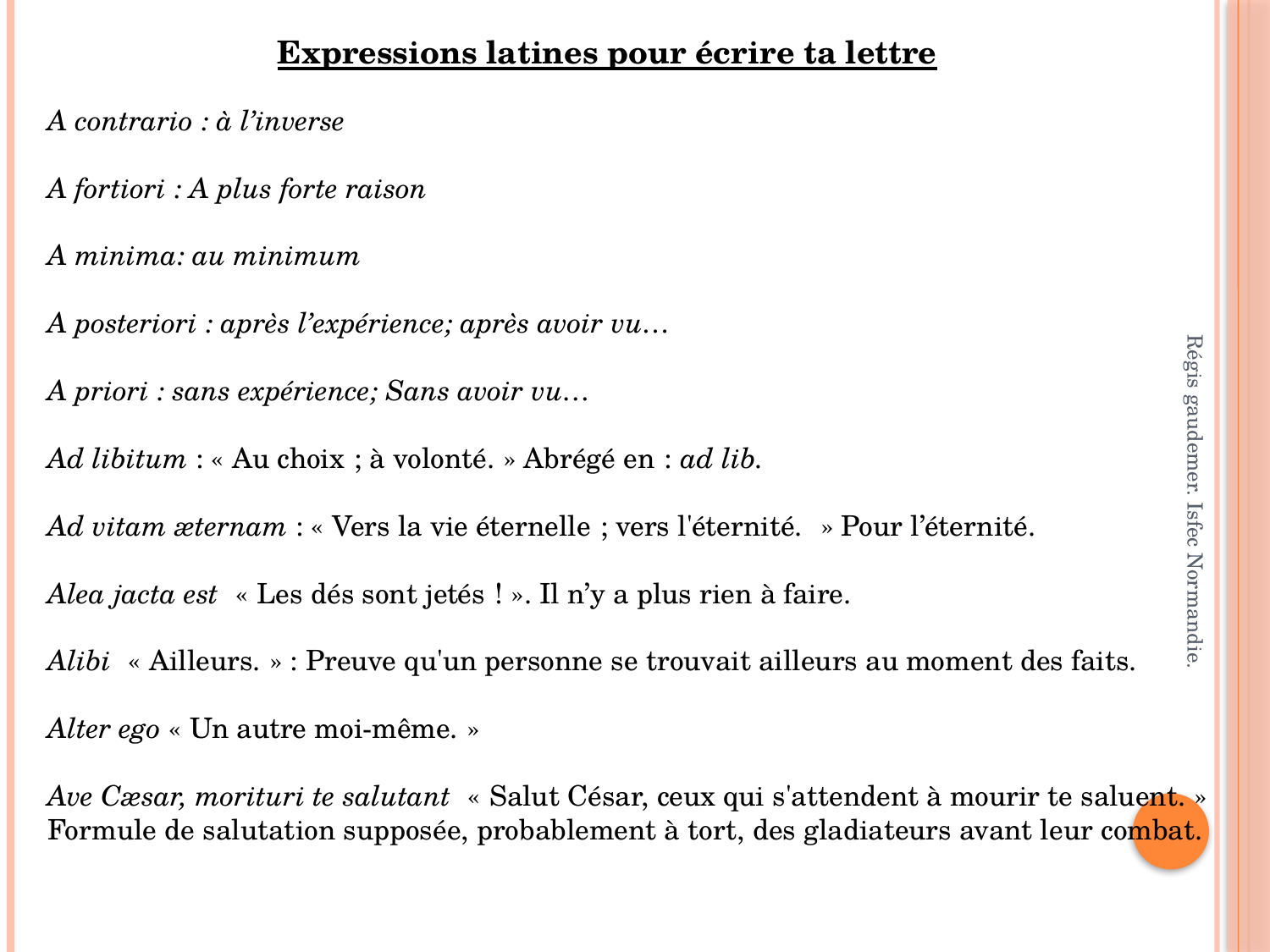

Expressions latines pour écrire ta lettre
A contrario : à l’inverse

A fortiori : A plus forte raison

A minima: au minimum

A posteriori : après l’expérience; après avoir vu…

A priori : sans expérience; Sans avoir vu…

Ad libitum : « Au choix ; à volonté. » Abrégé en : ad lib.

Ad vitam æternam : « Vers la vie éternelle ; vers l'éternité.  » Pour l’éternité.

Alea jacta est  « Les dés sont jetés ! ». Il n’y a plus rien à faire.

Alibi  « Ailleurs. » : Preuve qu'un personne se trouvait ailleurs au moment des faits.

Alter ego « Un autre moi-même. »

Ave Cæsar, morituri te salutant  « Salut César, ceux qui s'attendent à mourir te saluent. » Formule de salutation supposée, probablement à tort, des gladiateurs avant leur combat.
Régis gaudemer. Isfec Normandie.